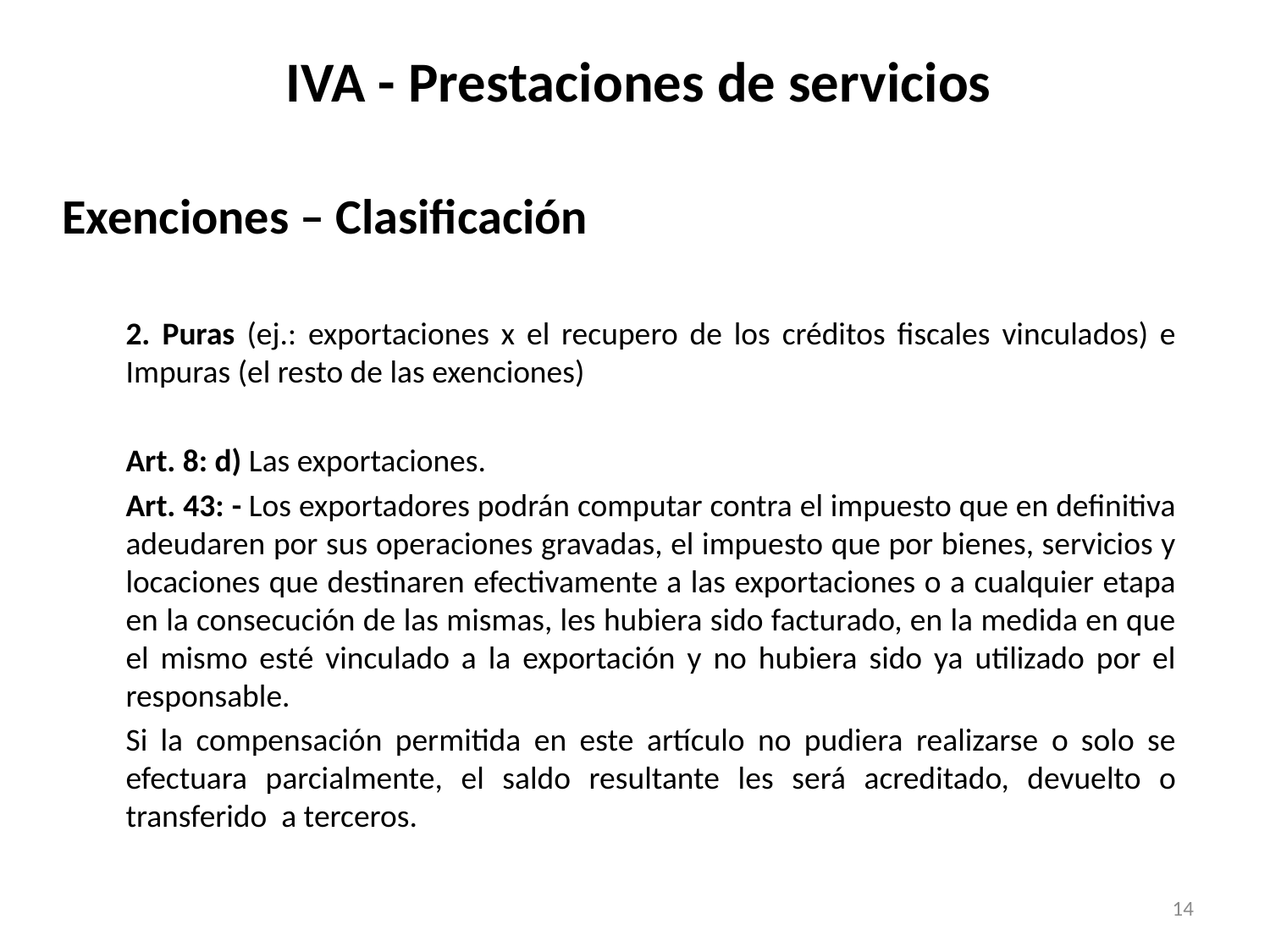

# IVA - Prestaciones de servicios
Exenciones – Clasificación

2. Puras (ej.: exportaciones x el recupero de los créditos fiscales vinculados) e Impuras (el resto de las exenciones)

Art. 8: d) Las exportaciones.
Art. 43: - Los exportadores podrán computar contra el impuesto que en definitiva adeudaren por sus operaciones gravadas, el impuesto que por bienes, servicios y locaciones que destinaren efectivamente a las exportaciones o a cualquier etapa en la consecución de las mismas, les hubiera sido facturado, en la medida en que el mismo esté vinculado a la exportación y no hubiera sido ya utilizado por el responsable.
Si la compensación permitida en este artículo no pudiera realizarse o solo se efectuara parcialmente, el saldo resultante les será acreditado, devuelto o transferido  a terceros.
14